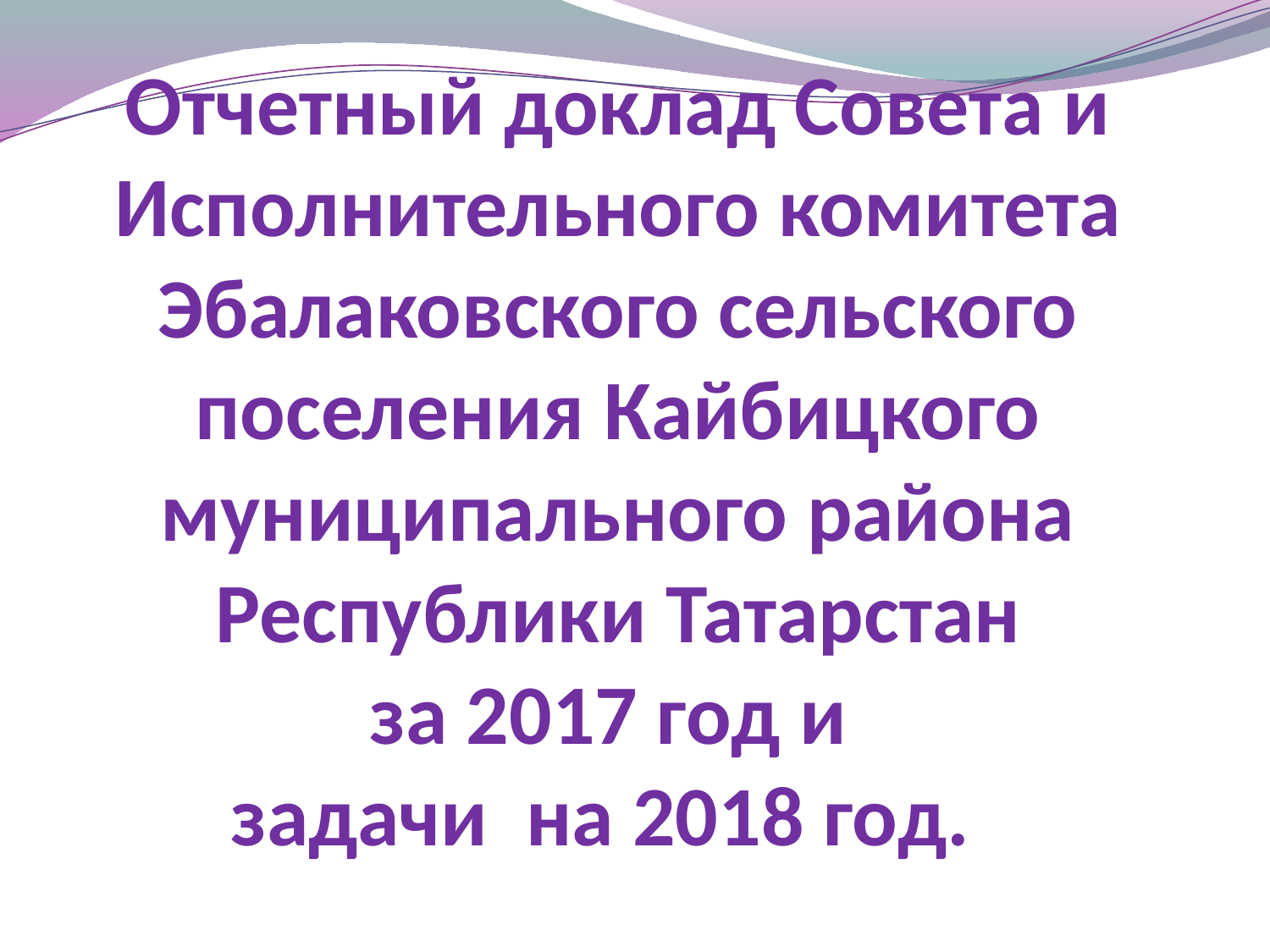

# Отчетный доклад Совета и Исполнительного комитета Эбалаковского сельского поселения Кайбицкого муниципального района Республики Татарстан за 2017 год и задачи  на 2018 год.